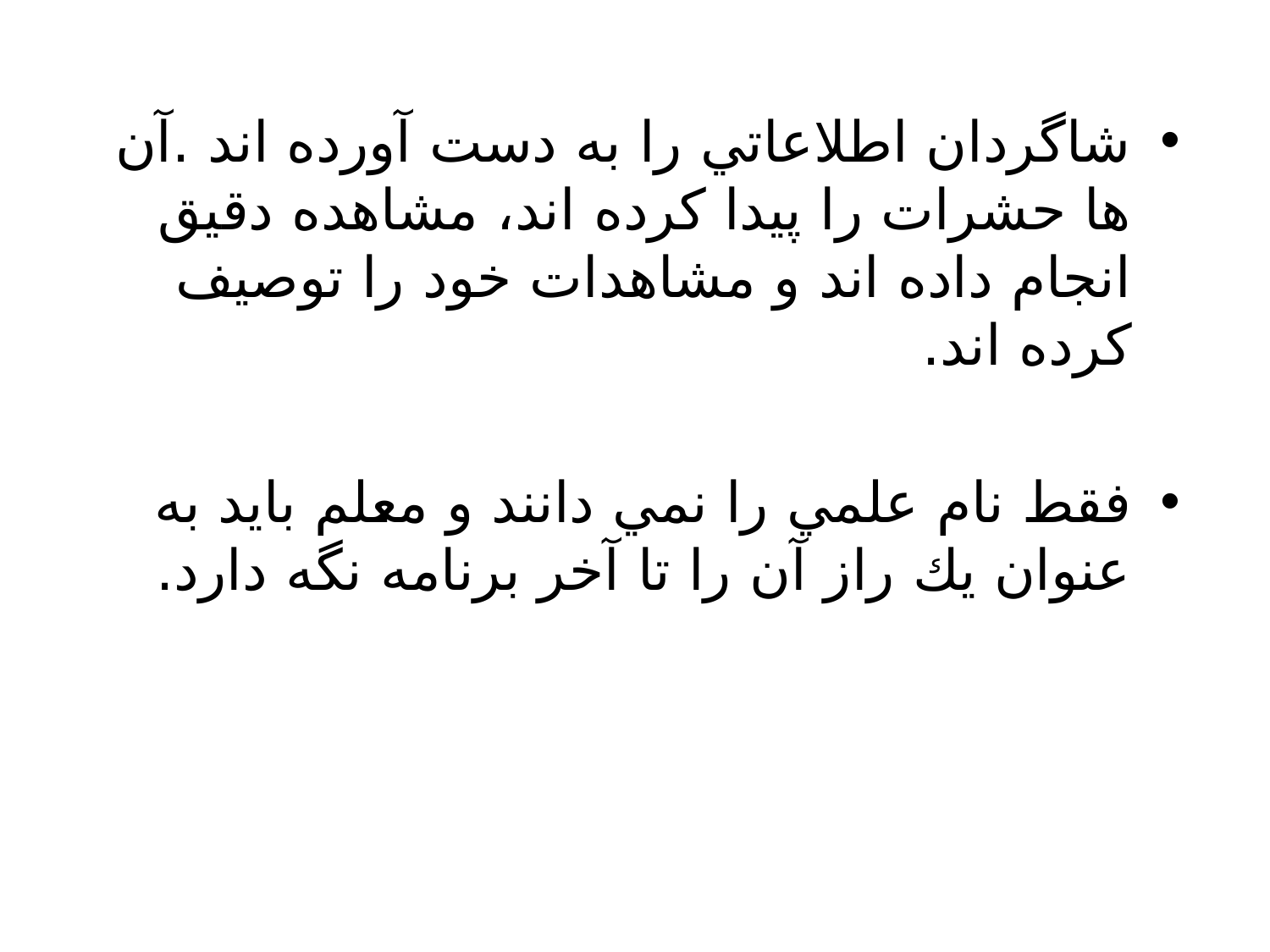

شاگردان اطلاعاتي را به دست آورده اند .آن ها حشرات را پيدا كرده اند، مشاهده دقيق انجام داده اند و مشاهدات خود را توصيف كرده اند.

فقط نام علمي را نمي دانند و معلم بايد به عنوان يك راز آن را تا آخر برنامه نگه دارد.